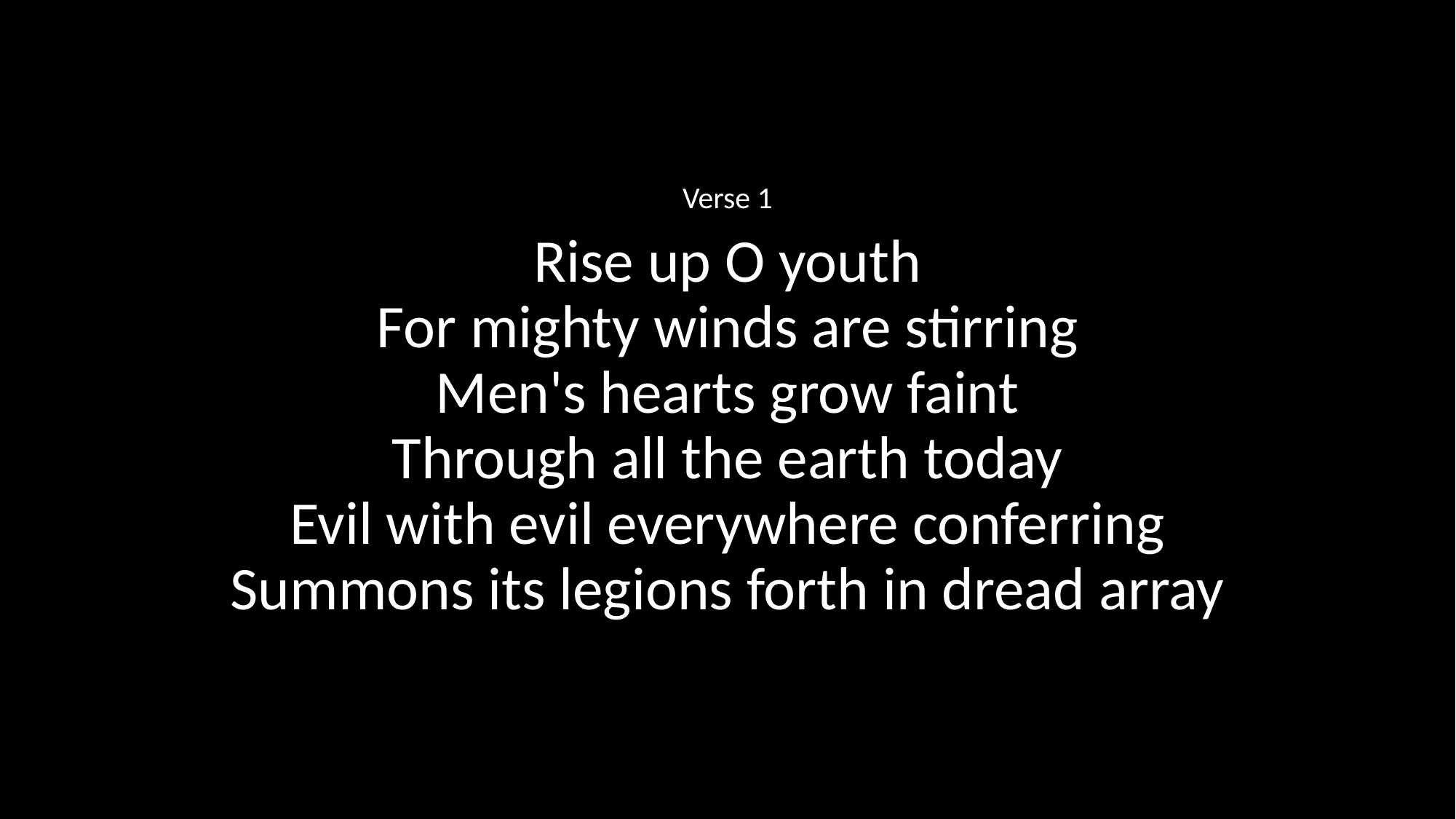

Verse 1
Rise up O youth
For mighty winds are stirring
Men's hearts grow faint
Through all the earth today
Evil with evil everywhere conferring
Summons its legions forth in dread array